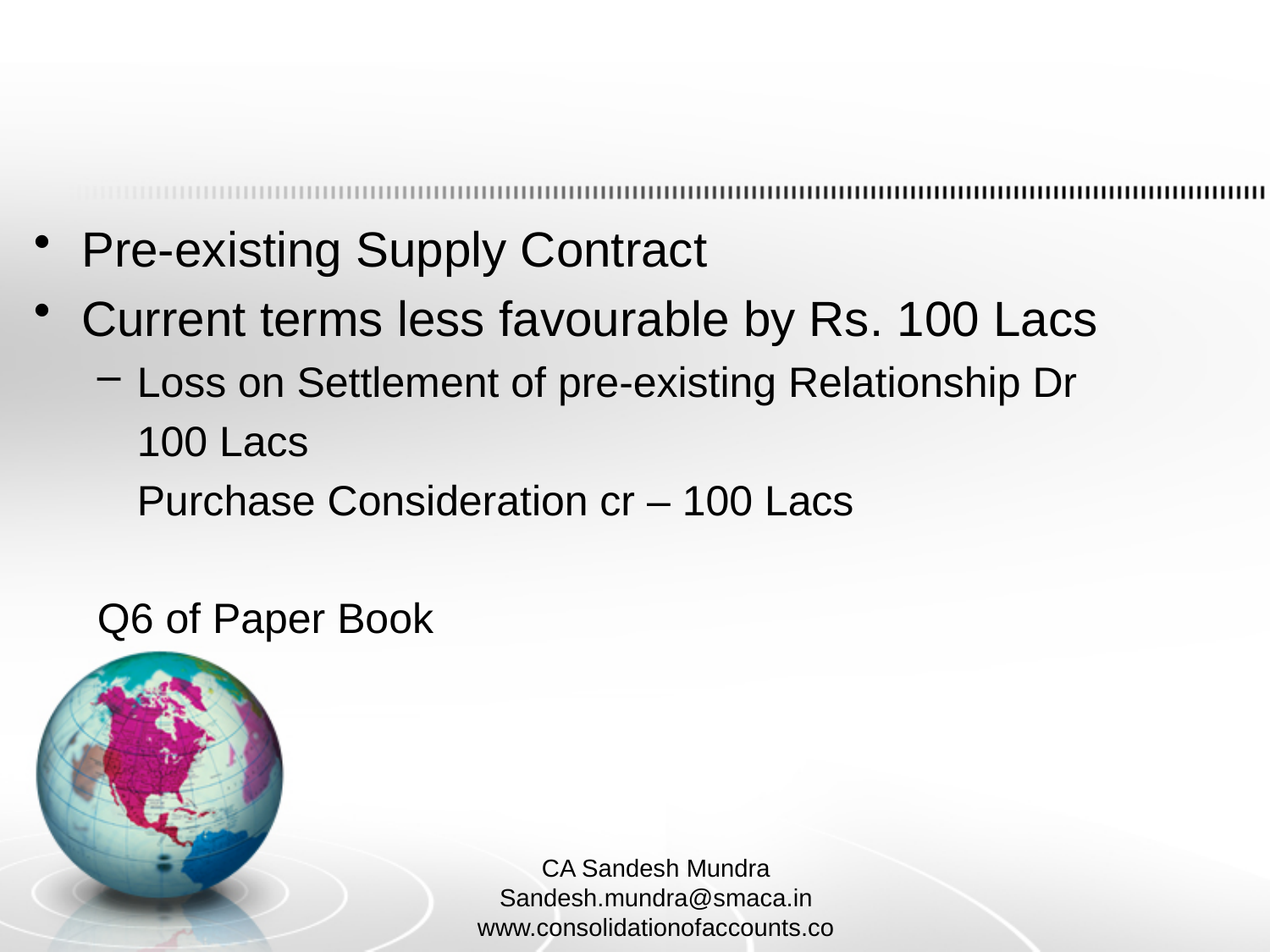

#
Pre-existing Supply Contract
Current terms less favourable by Rs. 100 Lacs
Loss on Settlement of pre-existing Relationship Dr
	100 Lacs
	Purchase Consideration cr – 100 Lacs

Q6 of Paper Book